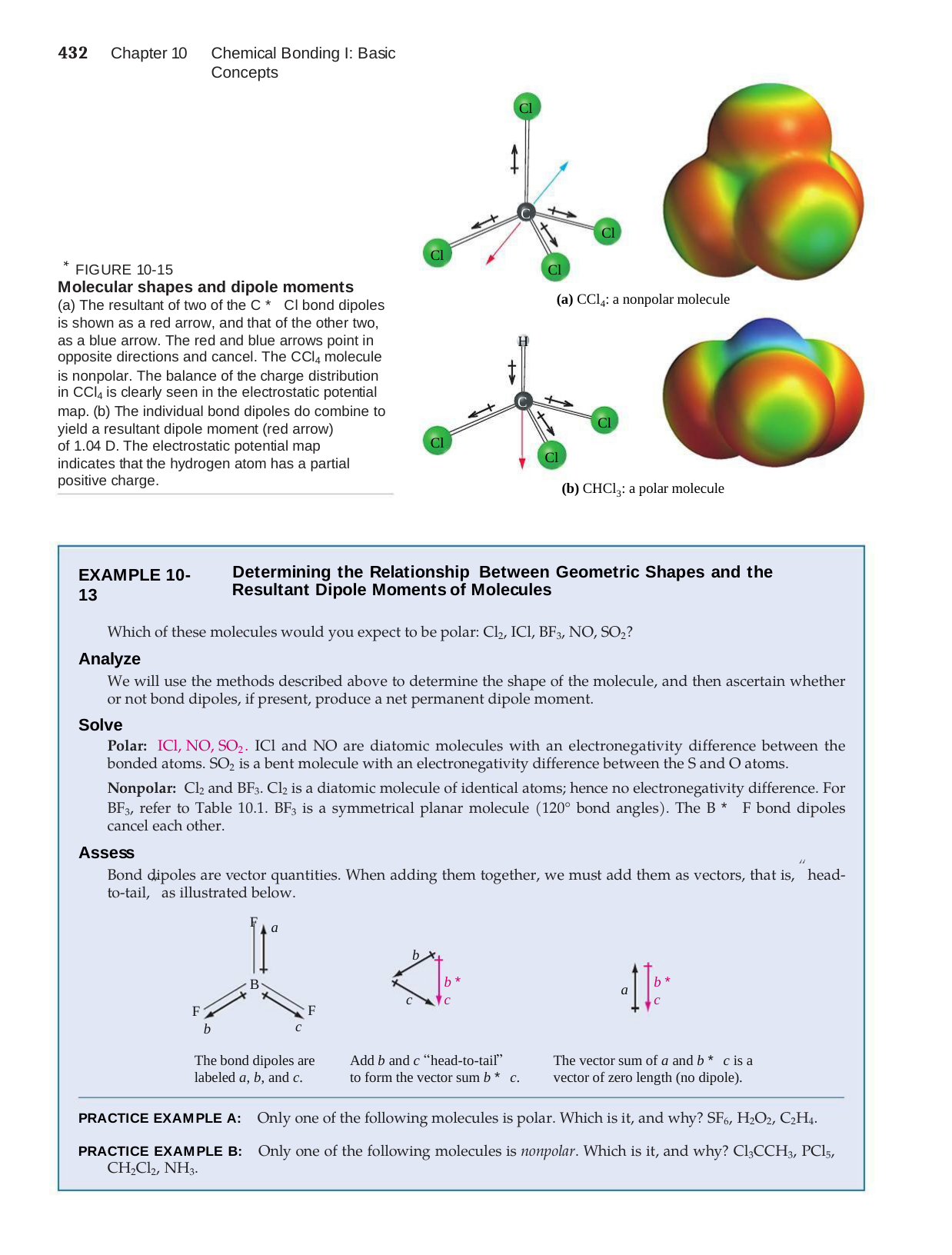

432	Chapter 10
Chemical Bonding I: Basic Concepts
Cl
C
Cl
Cl
*
Cl
(a) CCl4: a nonpolar molecule
FIGURE 10-15
Molecular shapes and dipole moments
(a) The resultant of two of the C * Cl bond dipoles is shown as a red arrow, and that of the other two, as a blue arrow. The red and blue arrows point in opposite directions and cancel. The CCl4 molecule is nonpolar. The balance of the charge distribution in CCl4 is clearly seen in the electrostatic potential map. (b) The individual bond dipoles do combine to yield a resultant dipole moment (red arrow)
of 1.04 D. The electrostatic potential map
indicates that the hydrogen atom has a partial positive charge.
H
C
Cl
Cl
Cl
(b) CHCl3: a polar molecule
EXAMPLE 10-13
Determining the Relationship  Between Geometric Shapes and the Resultant Dipole Moments of Molecules
Which of these molecules would you expect to be polar: Cl2, ICl, BF3, NO, SO2 ?
Analyze
We will use the methods described above to determine the shape of the molecule, and then ascertain whether or not bond dipoles, if present, produce a net permanent dipole moment.
Solve
Polar:  ICl, NO, SO2 . ICl and NO are diatomic molecules with an electronegativity difference between the bonded atoms. SO2 is a bent molecule with an electronegativity difference between the S and O atoms.
Nonpolar:  Cl2 and BF3. Cl2 is a diatomic molecule of identical atoms; hence no electronegativity difference. For BF3, refer to Table 10.1. BF3 is a symmetrical planar molecule (120° bond angles). The B * F bond dipoles cancel each other.
Assess
Bond dipoles are vector quantities. When adding them together, we must add them as vectors, that is,   head- to-tail,   as illustrated below.
F

a
b
b * c
b * c
B
a
c
F
F
c
b
The vector sum of a and b * c is a vector of zero length (no dipole).
Add b and c   head-to-tail
to form the vector sum b * c.
The bond dipoles are labeled a, b, and c.

PRACTICE EXAMPLE A:    Only one of the following molecules is polar. Which is it, and why? SF6, H2O2, C2H4.

PRACTICE EXAMPLE B:    Only one of the following molecules is nonpolar. Which is it, and why? Cl3CCH3, PCl5, CH2Cl2, NH3.